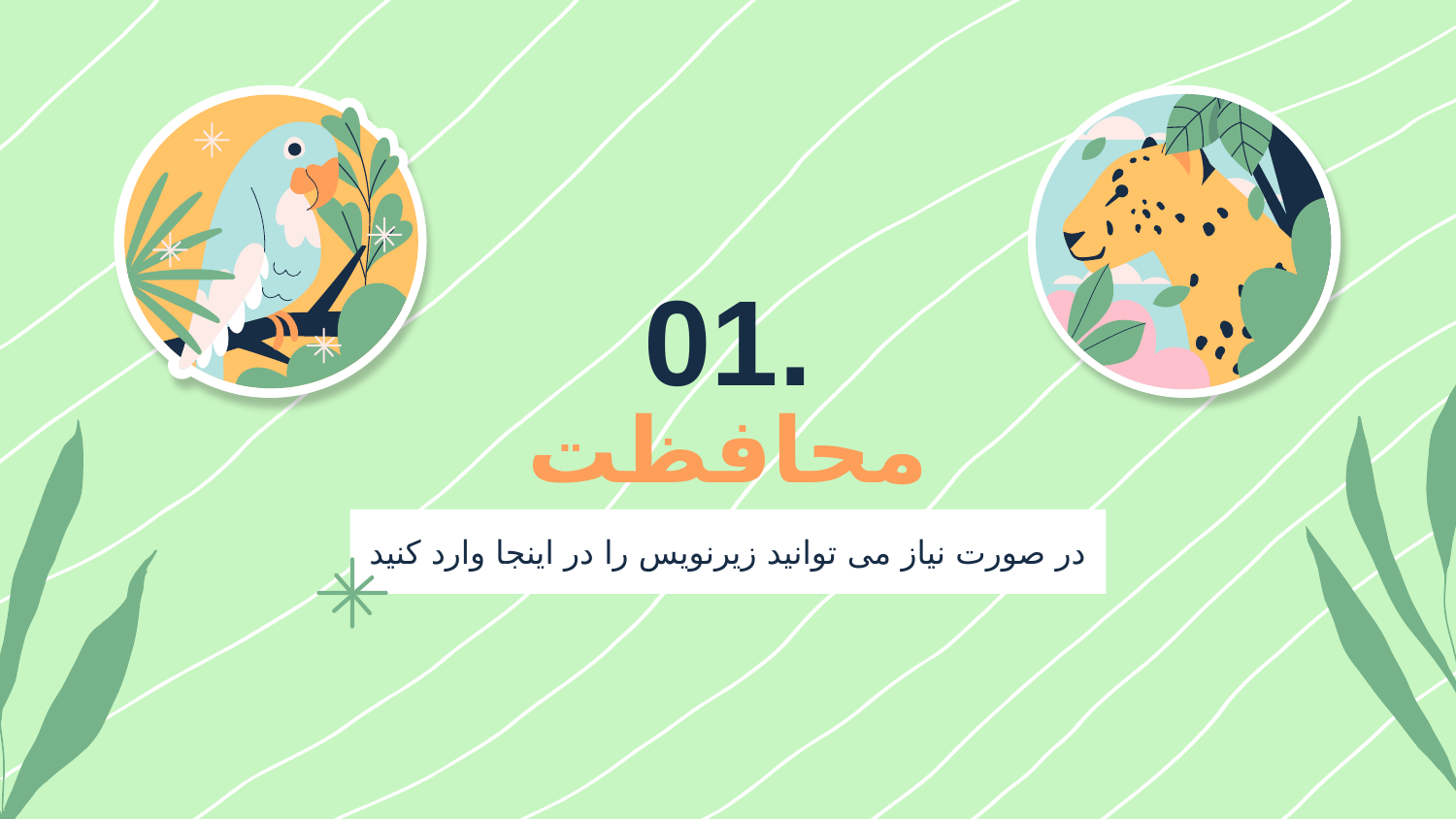

01.
# محافظت
در صورت نیاز می توانید زیرنویس را در اینجا وارد کنید